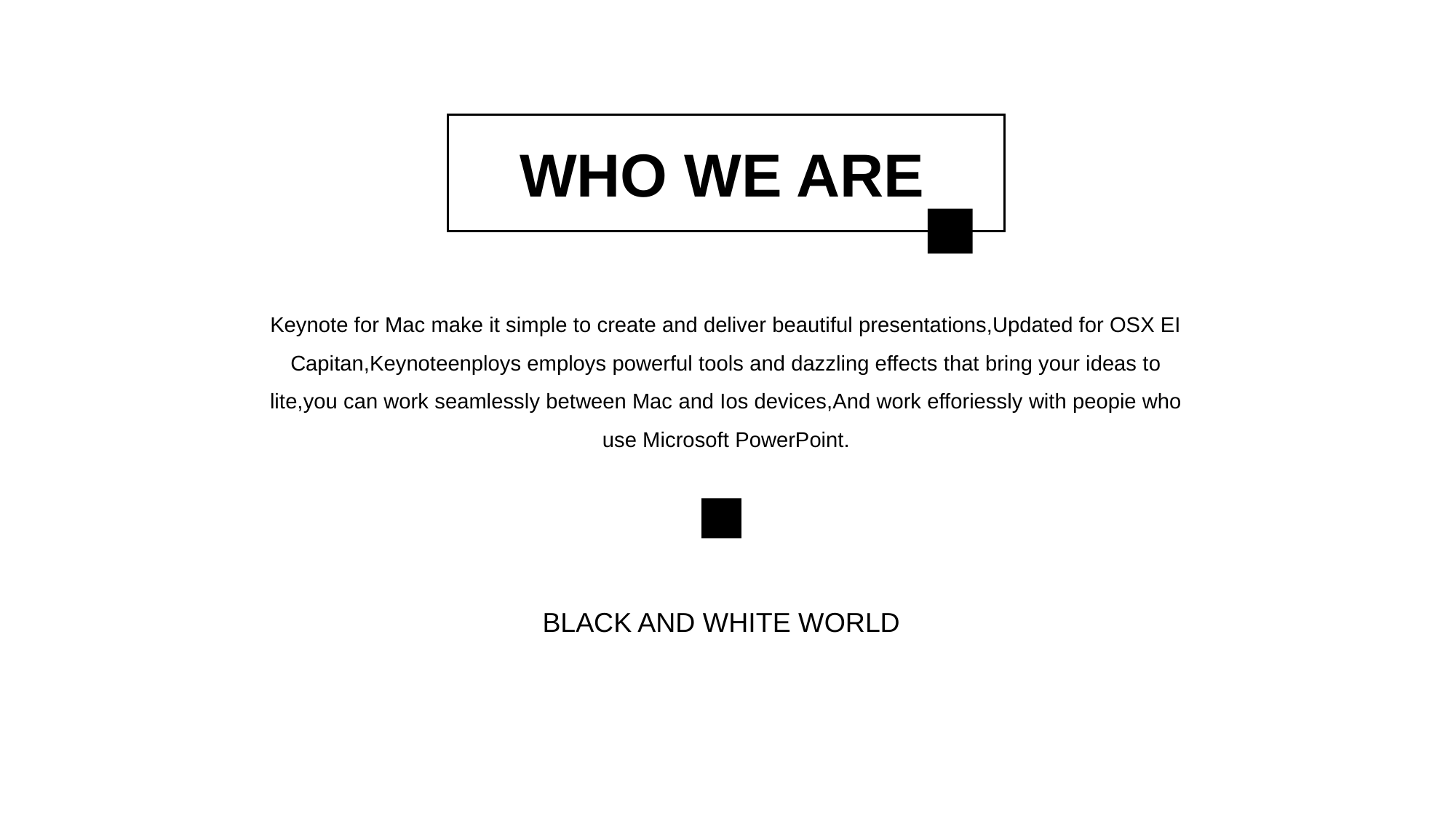

WHO WE ARE

Keynote for Mac make it simple to create and deliver beautiful presentations,Updated for OSX EI Capitan,Keynoteenploys employs powerful tools and dazzling effects that bring your ideas to lite,you can work seamlessly between Mac and Ios devices,And work efforiessly with peopie who use Microsoft PowerPoint.

BLACK AND WHITE WORLD